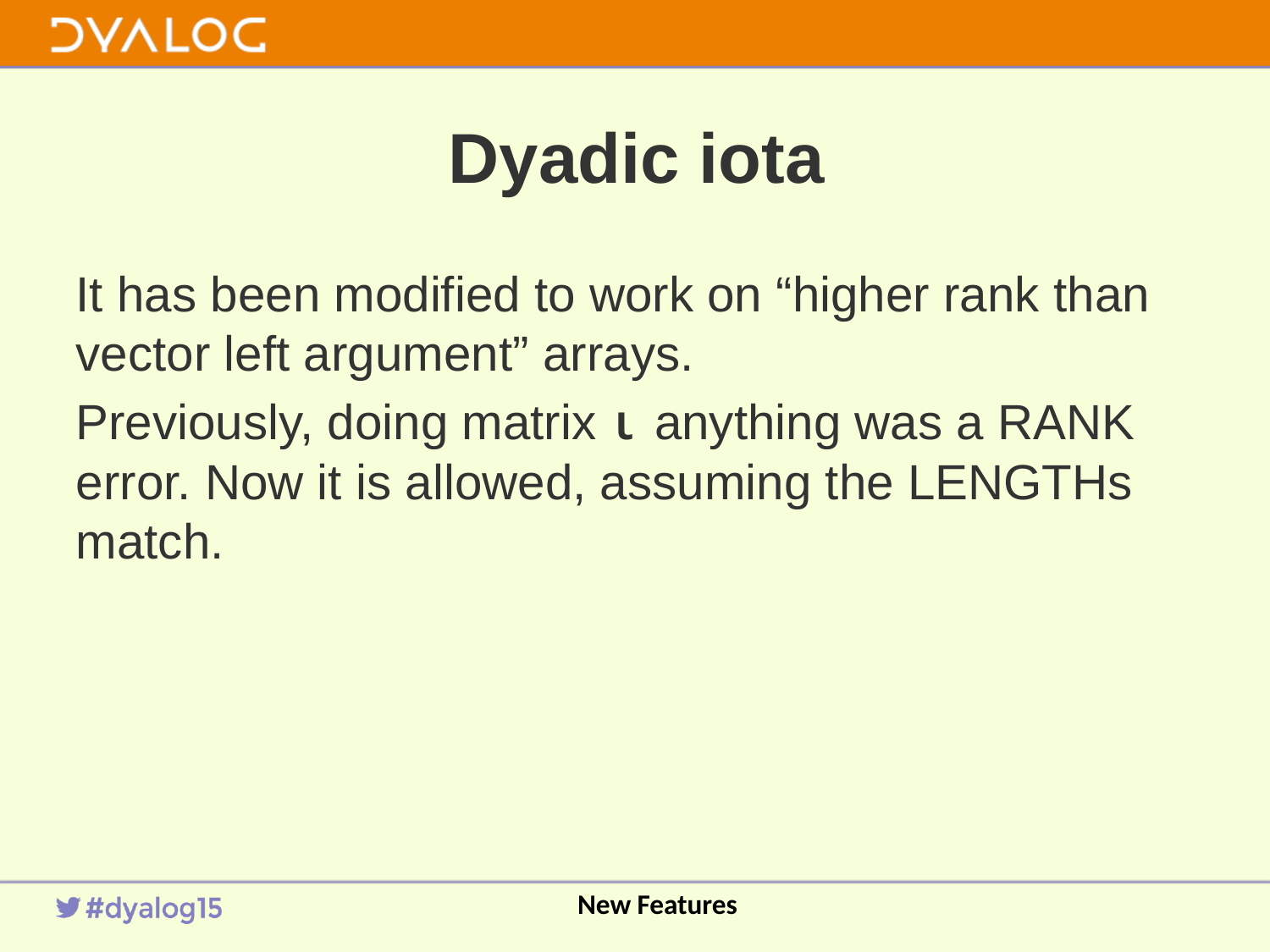

# Dyadic iota
It has been modified to work on “higher rank than vector left argument” arrays.
Previously, doing matrix ⍳ anything was a RANK error. Now it is allowed, assuming the LENGTHs match.

New Features